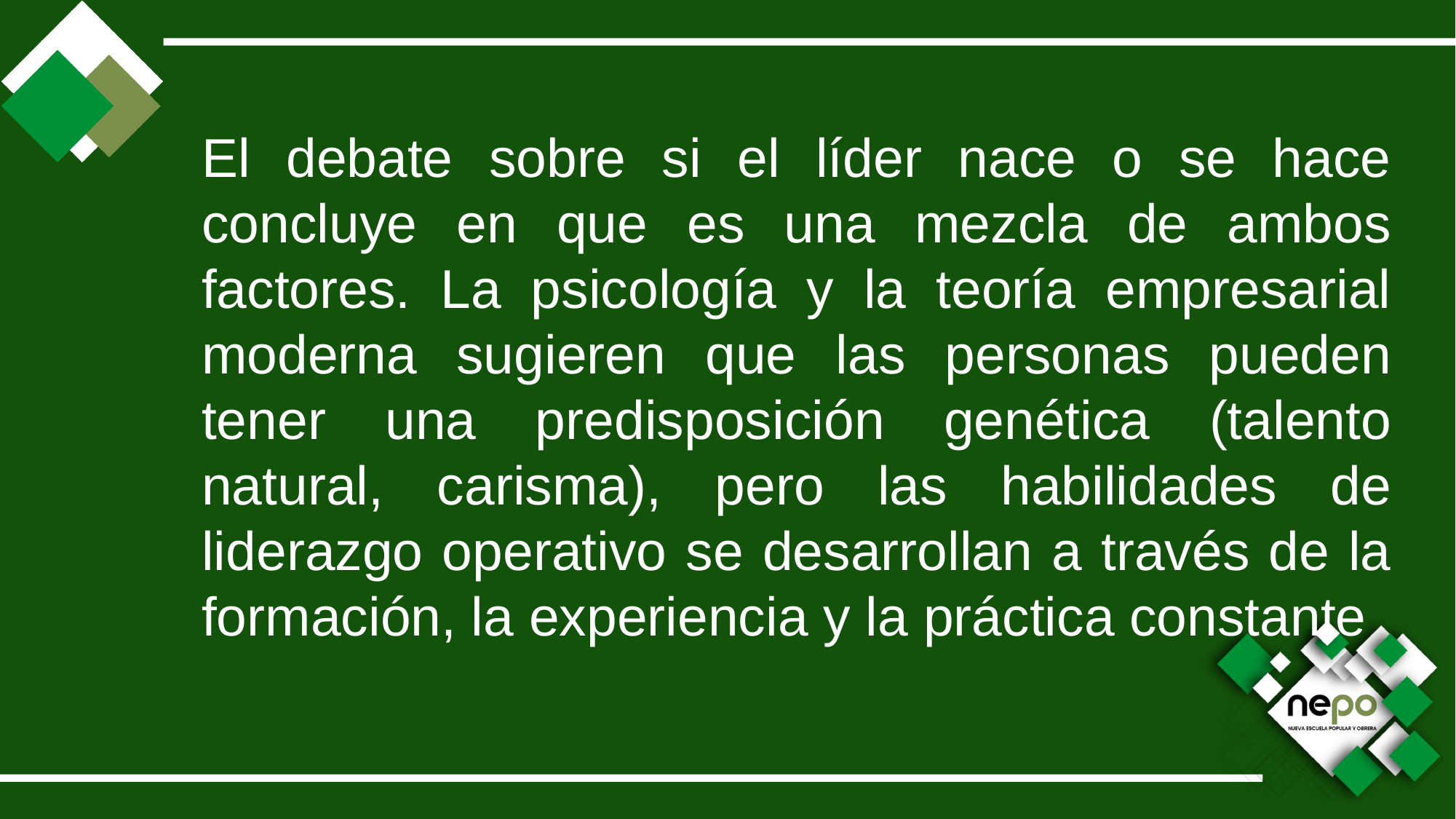

El debate sobre si el líder nace o se hace concluye en que es una mezcla de ambos factores. La psicología y la teoría empresarial moderna sugieren que las personas pueden tener una predisposición genética (talento natural, carisma), pero las habilidades de liderazgo operativo se desarrollan a través de la formación, la experiencia y la práctica constante